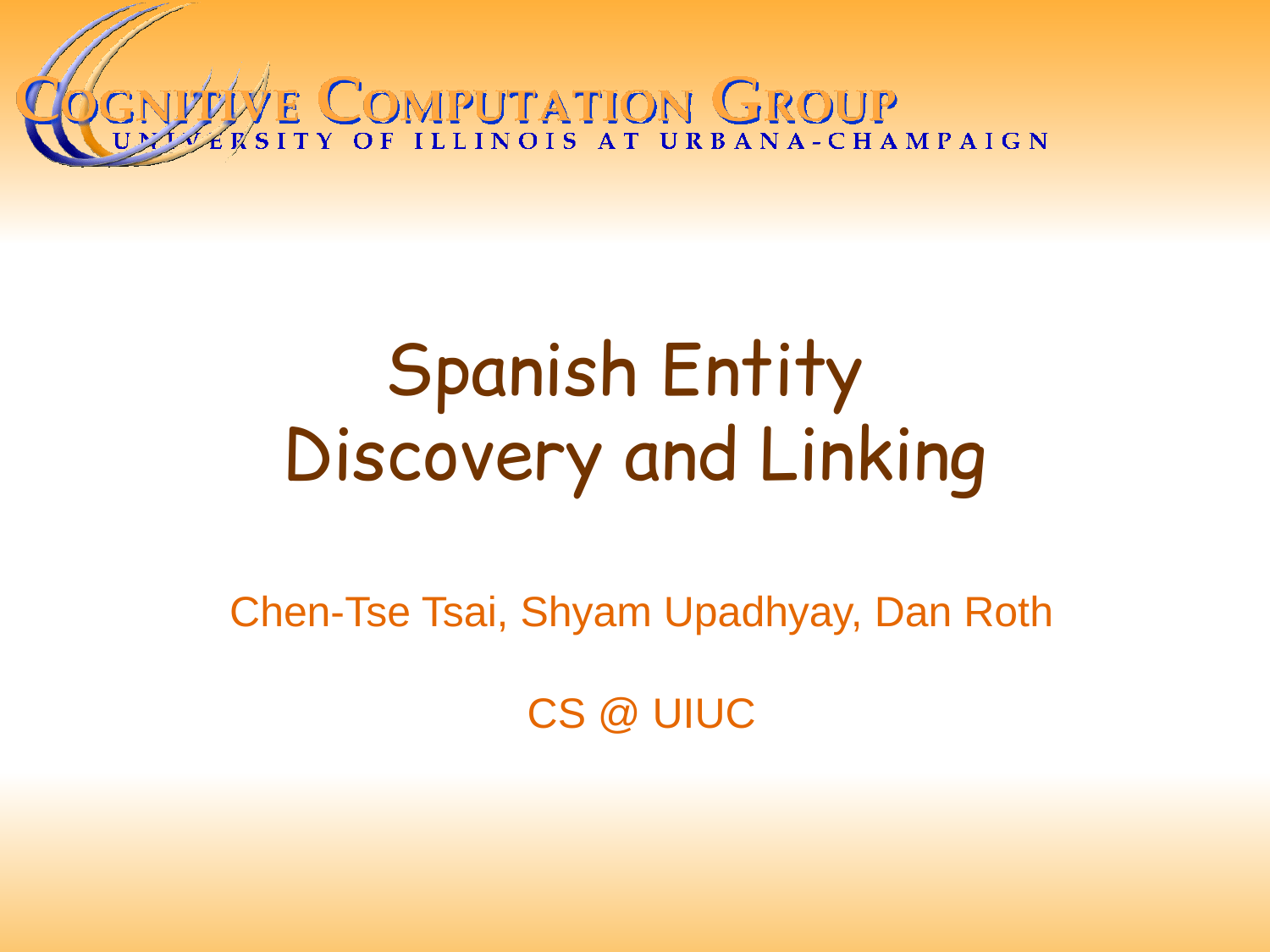

# Spanish Entity Discovery and Linking
Chen-Tse Tsai, Shyam Upadhyay, Dan Roth

CS @ UIUC